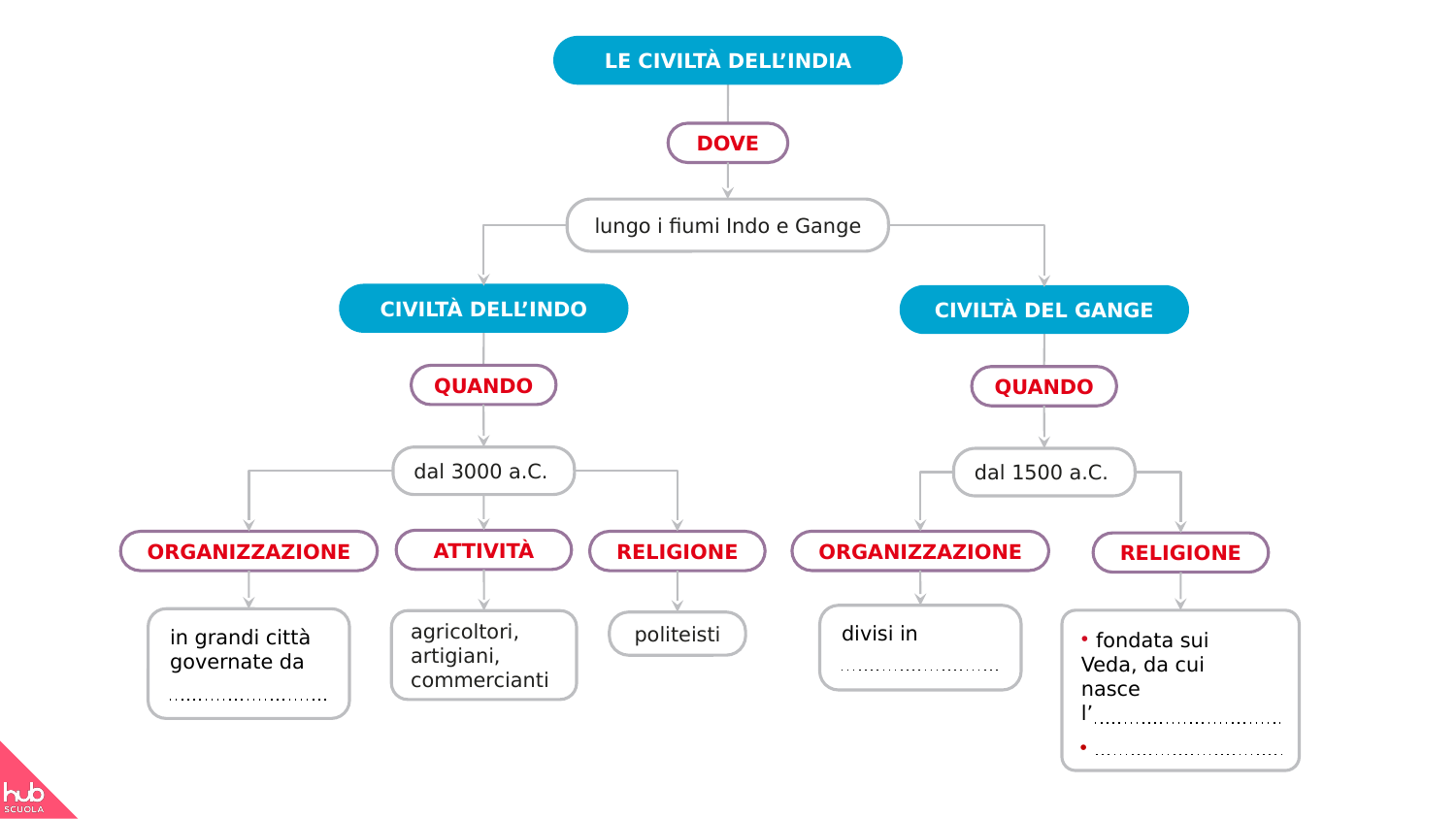

LE CIVILTÀ DELL’INDIA
DOVE
lungo i fiumi Indo e Gange
CIVILTÀ DELL’INDO
CIVILTÀ DEL GANGE
QUANDO
QUANDO
dal 3000 a.C.
dal 1500 a.C.
ATTIVITÀ
ORGANIZZAZIONE
ORGANIZZAZIONE
RELIGIONE
RELIGIONE

divisi in

in grandi città
governate da

fondata sui
Veda, da cui
nasce
l’

agricoltori, artigiani, commercianti
politeisti